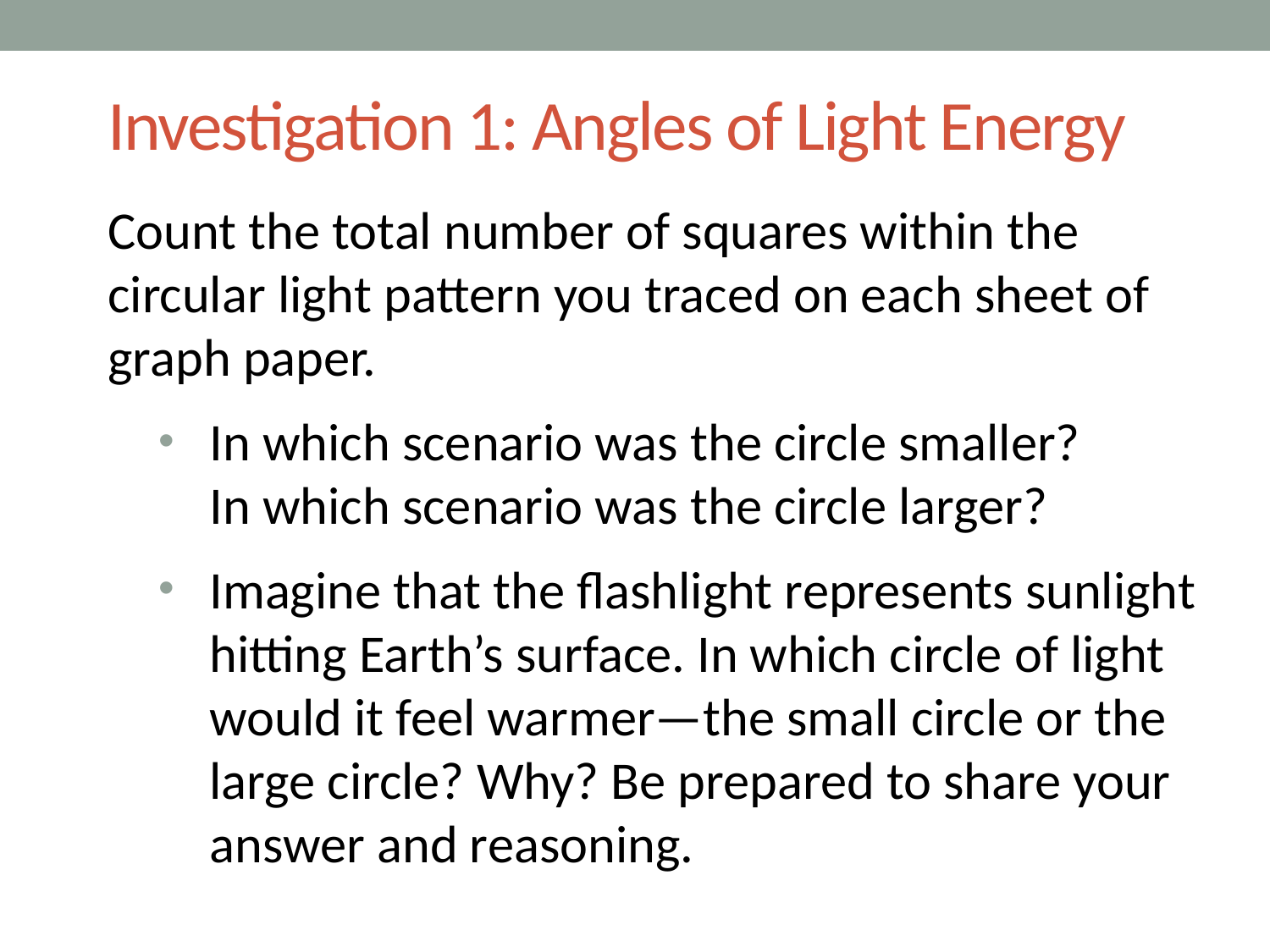

# Investigation 1: Angles of Light Energy
Count the total number of squares within the circular light pattern you traced on each sheet of graph paper.
In which scenario was the circle smaller?
In which scenario was the circle larger?
Imagine that the flashlight represents sunlight hitting Earth’s surface. In which circle of light would it feel warmer—the small circle or the large circle? Why? Be prepared to share your answer and reasoning.